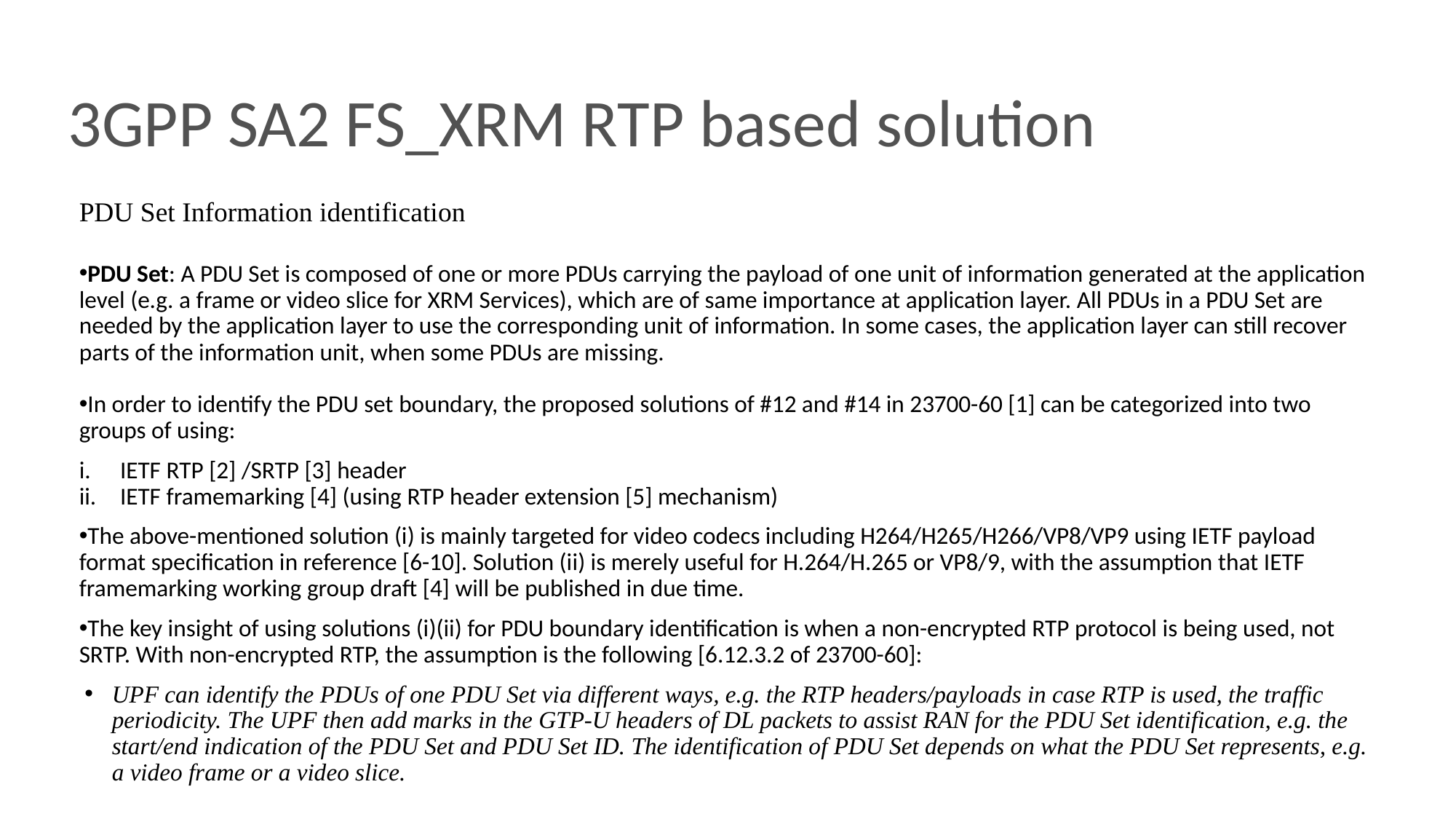

# 3GPP SA2 FS_XRM RTP based solution
PDU Set Information identification
PDU Set: A PDU Set is composed of one or more PDUs carrying the payload of one unit of information generated at the application level (e.g. a frame or video slice for XRM Services), which are of same importance at application layer. All PDUs in a PDU Set are needed by the application layer to use the corresponding unit of information. In some cases, the application layer can still recover parts of the information unit, when some PDUs are missing.

In order to identify the PDU set boundary, the proposed solutions of #12 and #14 in 23700-60 [1] can be categorized into two groups of using:
IETF RTP [2] /SRTP [3] header
IETF framemarking [4] (using RTP header extension [5] mechanism)
The above-mentioned solution (i) is mainly targeted for video codecs including H264/H265/H266/VP8/VP9 using IETF payload format specification in reference [6-10]. Solution (ii) is merely useful for H.264/H.265 or VP8/9, with the assumption that IETF framemarking working group draft [4] will be published in due time.
The key insight of using solutions (i)(ii) for PDU boundary identification is when a non-encrypted RTP protocol is being used, not SRTP. With non-encrypted RTP, the assumption is the following [6.12.3.2 of 23700-60]:
UPF can identify the PDUs of one PDU Set via different ways, e.g. the RTP headers/payloads in case RTP is used, the traffic periodicity. The UPF then add marks in the GTP-U headers of DL packets to assist RAN for the PDU Set identification, e.g. the start/end indication of the PDU Set and PDU Set ID. The identification of PDU Set depends on what the PDU Set represents, e.g. a video frame or a video slice.